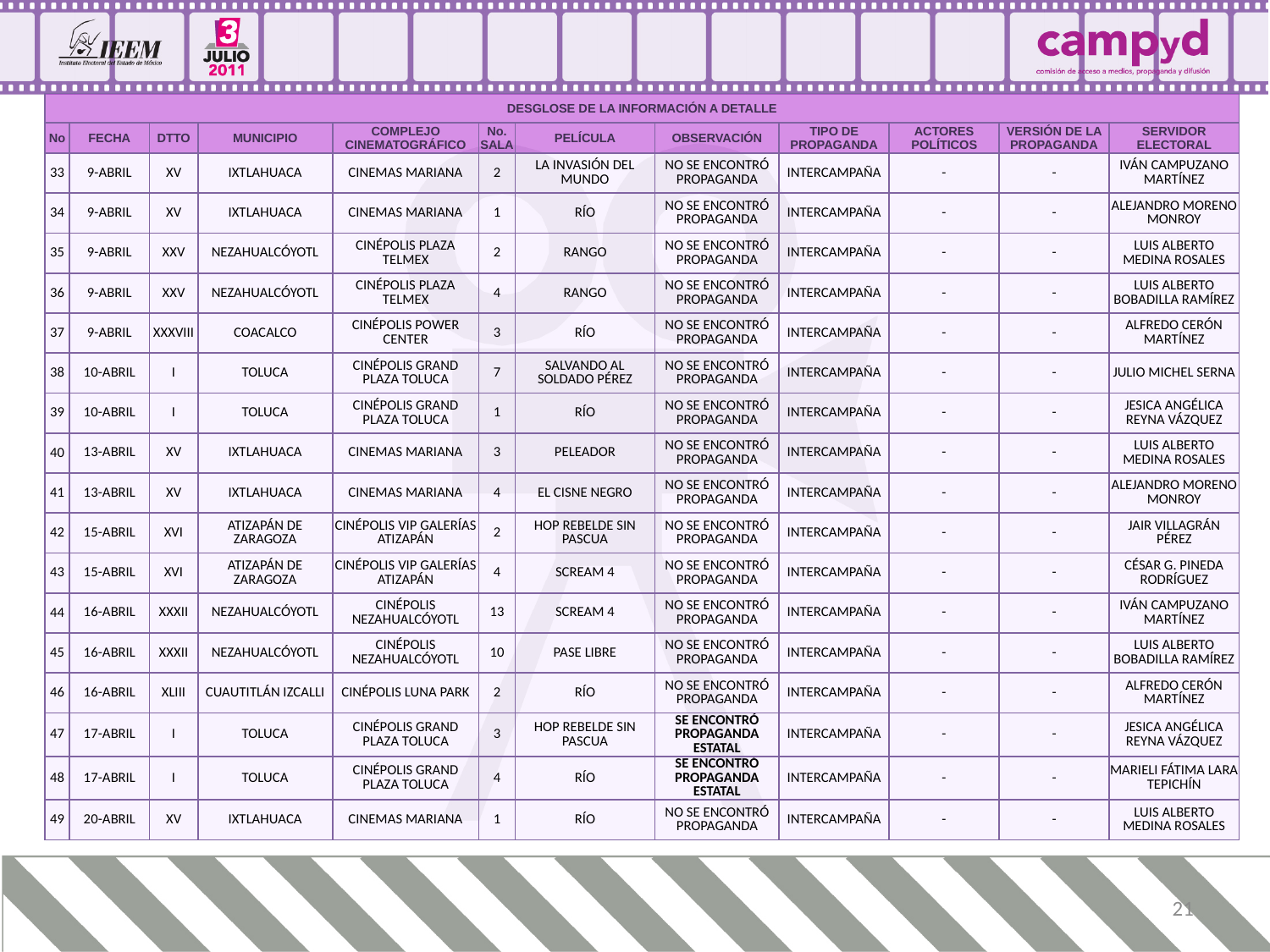

| DESGLOSE DE LA INFORMACIÓN A DETALLE |  |  |  |  |  |  |  |  |  |  |  |
| --- | --- | --- | --- | --- | --- | --- | --- | --- | --- | --- | --- |
| No | FECHA | DTTO | MUNICIPIO | COMPLEJO CINEMATOGRÁFICO | No. SALA | PELÍCULA | OBSERVACIÓN | TIPO DE PROPAGANDA | ACTORES POLÍTICOS | VERSIÓN DE LA PROPAGANDA | SERVIDOR ELECTORAL |
| 33 | 9-ABRIL | XV | IXTLAHUACA | CINEMAS MARIANA | 2 | LA INVASIÓN DEL MUNDO | NO SE ENCONTRÓ PROPAGANDA | INTERCAMPAÑA | - | - | IVÁN CAMPUZANO MARTÍNEZ |
| 34 | 9-ABRIL | XV | IXTLAHUACA | CINEMAS MARIANA | 1 | RÍO | NO SE ENCONTRÓ PROPAGANDA | INTERCAMPAÑA | - | - | ALEJANDRO MORENO MONROY |
| 35 | 9-ABRIL | XXV | NEZAHUALCÓYOTL | CINÉPOLIS PLAZA TELMEX | 2 | RANGO | NO SE ENCONTRÓ PROPAGANDA | INTERCAMPAÑA | - | - | LUIS ALBERTO MEDINA ROSALES |
| 36 | 9-ABRIL | XXV | NEZAHUALCÓYOTL | CINÉPOLIS PLAZA TELMEX | 4 | RANGO | NO SE ENCONTRÓ PROPAGANDA | INTERCAMPAÑA | - | - | LUIS ALBERTO BOBADILLA RAMÍREZ |
| 37 | 9-ABRIL | XXXVIII | COACALCO | CINÉPOLIS POWER CENTER | 3 | RÍO | NO SE ENCONTRÓ PROPAGANDA | INTERCAMPAÑA | - | - | ALFREDO CERÓN MARTÍNEZ |
| 38 | 10-ABRIL | I | TOLUCA | CINÉPOLIS GRAND PLAZA TOLUCA | 7 | SALVANDO AL SOLDADO PÉREZ | NO SE ENCONTRÓ PROPAGANDA | INTERCAMPAÑA | - | - | JULIO MICHEL SERNA |
| 39 | 10-ABRIL | I | TOLUCA | CINÉPOLIS GRAND PLAZA TOLUCA | 1 | RÍO | NO SE ENCONTRÓ PROPAGANDA | INTERCAMPAÑA | - | - | JESICA ANGÉLICA REYNA VÁZQUEZ |
| 40 | 13-ABRIL | XV | IXTLAHUACA | CINEMAS MARIANA | 3 | PELEADOR | NO SE ENCONTRÓ PROPAGANDA | INTERCAMPAÑA | - | - | LUIS ALBERTO MEDINA ROSALES |
| 41 | 13-ABRIL | XV | IXTLAHUACA | CINEMAS MARIANA | 4 | EL CISNE NEGRO | NO SE ENCONTRÓ PROPAGANDA | INTERCAMPAÑA | - | - | ALEJANDRO MORENO MONROY |
| 42 | 15-ABRIL | XVI | ATIZAPÁN DE ZARAGOZA | CINÉPOLIS VIP GALERÍAS ATIZAPÁN | 2 | HOP REBELDE SIN PASCUA | NO SE ENCONTRÓ PROPAGANDA | INTERCAMPAÑA | - | - | JAIR VILLAGRÁN PÉREZ |
| 43 | 15-ABRIL | XVI | ATIZAPÁN DE ZARAGOZA | CINÉPOLIS VIP GALERÍAS ATIZAPÁN | 4 | SCREAM 4 | NO SE ENCONTRÓ PROPAGANDA | INTERCAMPAÑA | - | - | CÉSAR G. PINEDA RODRÍGUEZ |
| 44 | 16-ABRIL | XXXII | NEZAHUALCÓYOTL | CINÉPOLIS NEZAHUALCÓYOTL | 13 | SCREAM 4 | NO SE ENCONTRÓ PROPAGANDA | INTERCAMPAÑA | - | - | IVÁN CAMPUZANO MARTÍNEZ |
| 45 | 16-ABRIL | XXXII | NEZAHUALCÓYOTL | CINÉPOLIS NEZAHUALCÓYOTL | 10 | PASE LIBRE | NO SE ENCONTRÓ PROPAGANDA | INTERCAMPAÑA | - | - | LUIS ALBERTO BOBADILLA RAMÍREZ |
| 46 | 16-ABRIL | XLIII | CUAUTITLÁN IZCALLI | CINÉPOLIS LUNA PARK | 2 | RÍO | NO SE ENCONTRÓ PROPAGANDA | INTERCAMPAÑA | - | - | ALFREDO CERÓN MARTÍNEZ |
| 47 | 17-ABRIL | I | TOLUCA | CINÉPOLIS GRAND PLAZA TOLUCA | 3 | HOP REBELDE SIN PASCUA | SE ENCONTRÓ PROPAGANDA ESTATAL | INTERCAMPAÑA | - | - | JESICA ANGÉLICA REYNA VÁZQUEZ |
| 48 | 17-ABRIL | I | TOLUCA | CINÉPOLIS GRAND PLAZA TOLUCA | 4 | RÍO | SE ENCONTRÓ PROPAGANDA ESTATAL | INTERCAMPAÑA | - | - | MARIELI FÁTIMA LARA TEPICHÍN |
| 49 | 20-ABRIL | XV | IXTLAHUACA | CINEMAS MARIANA | 1 | RÍO | NO SE ENCONTRÓ PROPAGANDA | INTERCAMPAÑA | - | - | LUIS ALBERTO MEDINA ROSALES |
21